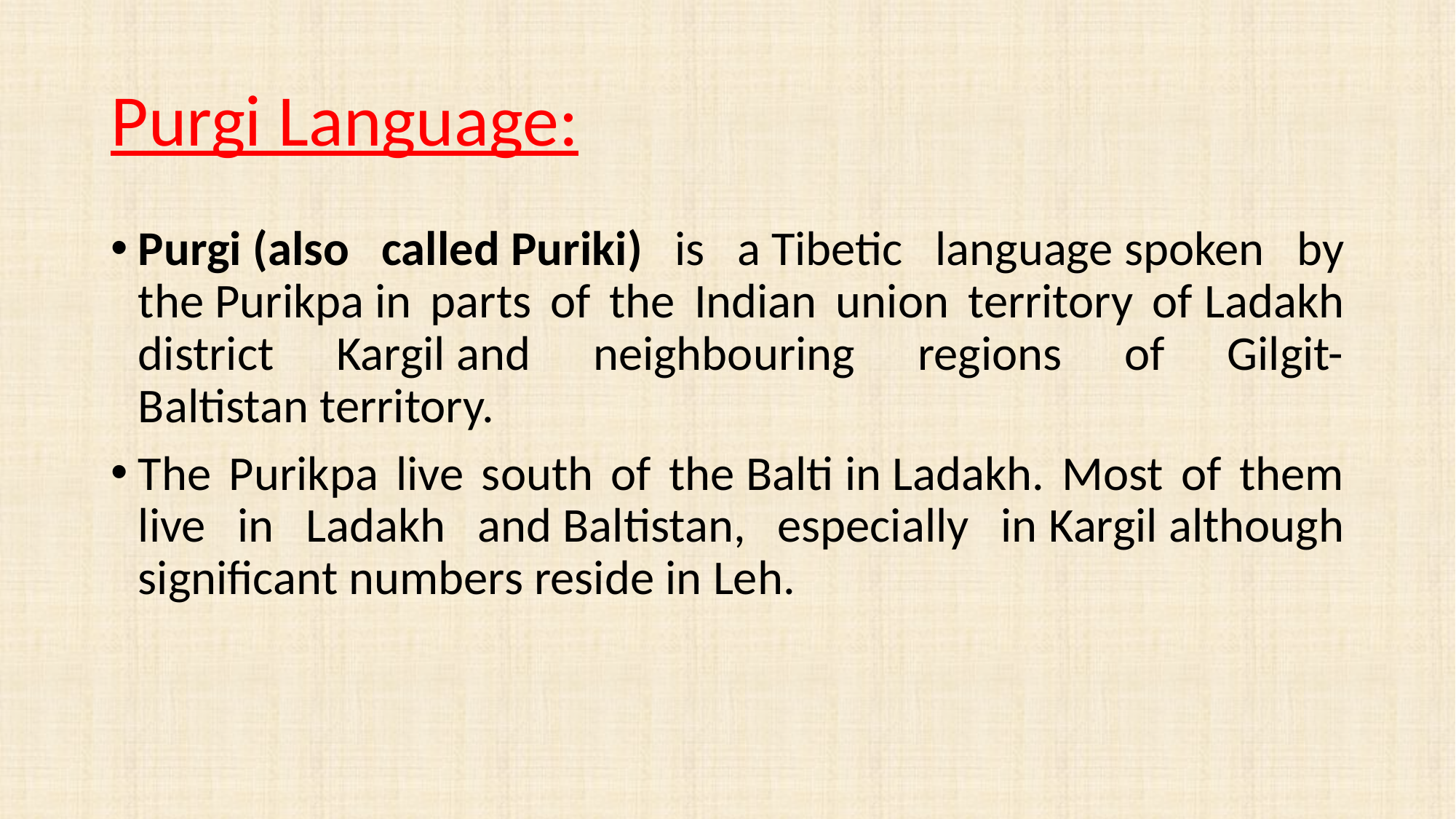

# Purgi Language:
Purgi (also called Puriki) is a Tibetic language spoken by the Purikpa in parts of the Indian union territory of Ladakh district Kargil and neighbouring regions of Gilgit-Baltistan territory.
The Purikpa live south of the Balti in Ladakh. Most of them live in Ladakh and Baltistan, especially in Kargil although significant numbers reside in Leh.